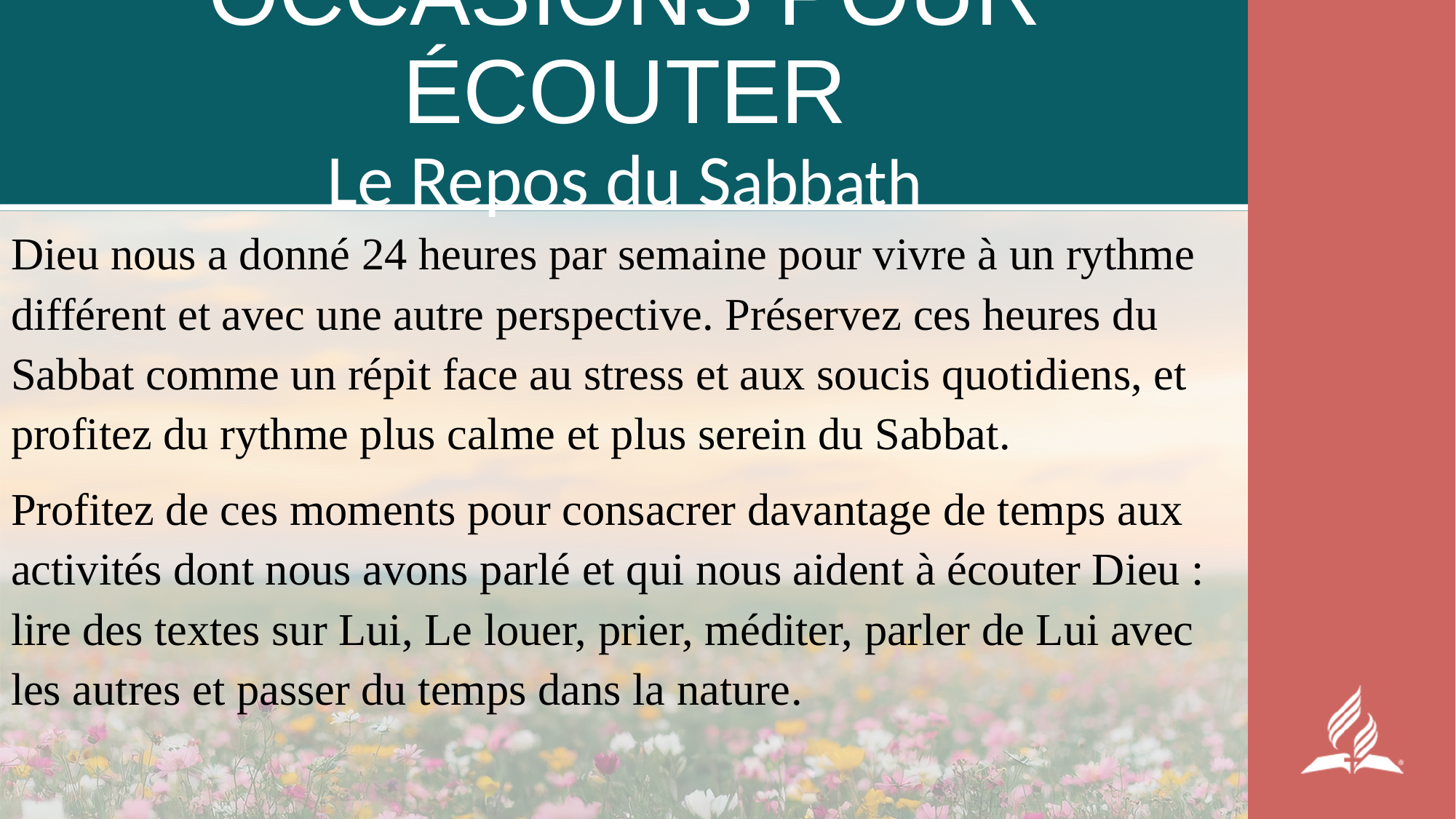

# OCCASIONS POUR ÉCOUTER Le Repos du Sabbath
Dieu nous a donné 24 heures par semaine pour vivre à un rythme différent et avec une autre perspective. Préservez ces heures du Sabbat comme un répit face au stress et aux soucis quotidiens, et profitez du rythme plus calme et plus serein du Sabbat.
Profitez de ces moments pour consacrer davantage de temps aux activités dont nous avons parlé et qui nous aident à écouter Dieu : lire des textes sur Lui, Le louer, prier, méditer, parler de Lui avec les autres et passer du temps dans la nature.